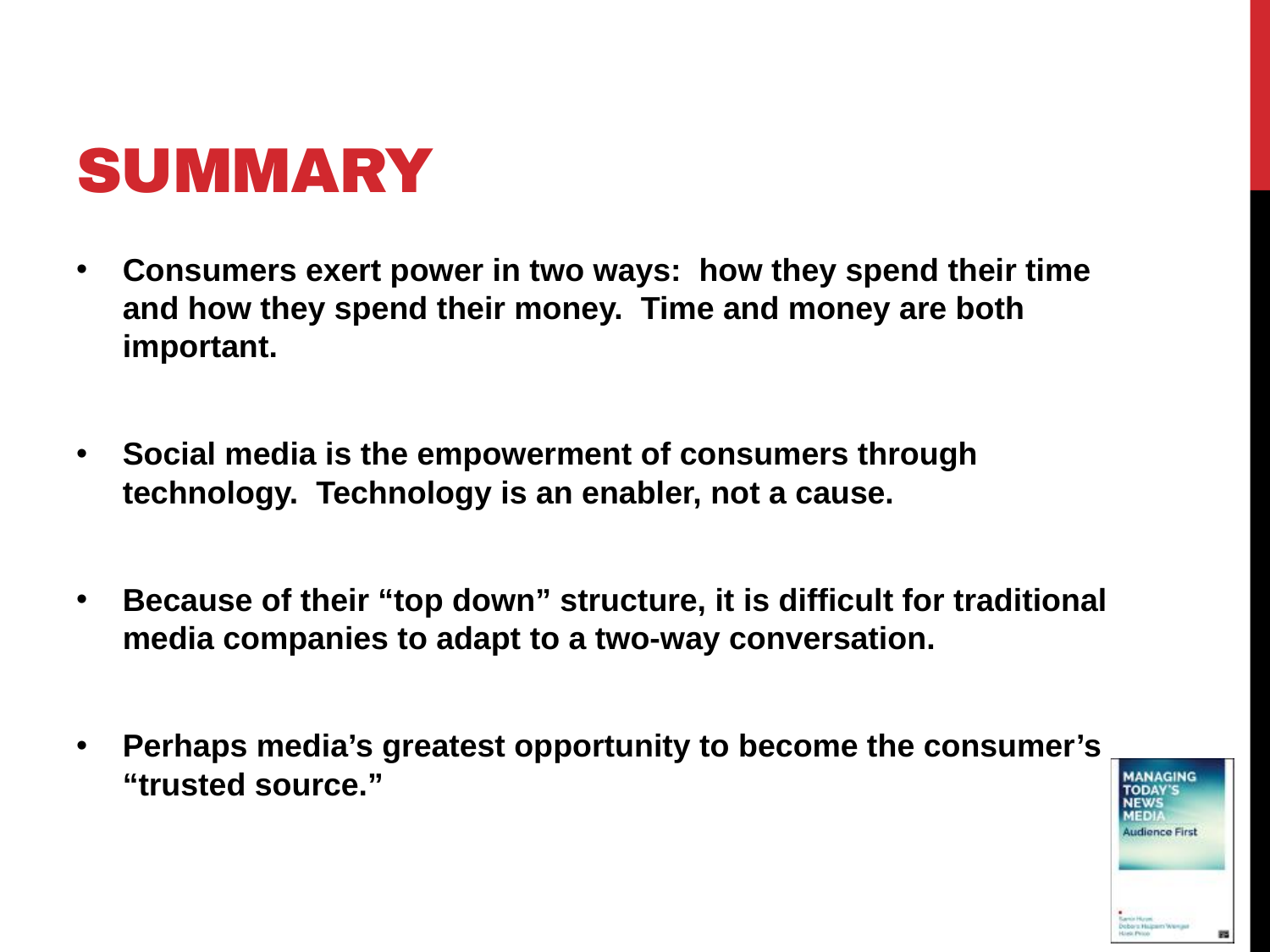

# Summary
Consumers exert power in two ways:  how they spend their time and how they spend their money.  Time and money are both important.

Social media is the empowerment of consumers through technology.  Technology is an enabler, not a cause.

Because of their “top down” structure, it is difficult for traditional media companies to adapt to a two-way conversation.

Perhaps media’s greatest opportunity to become the consumer’s “trusted source.”